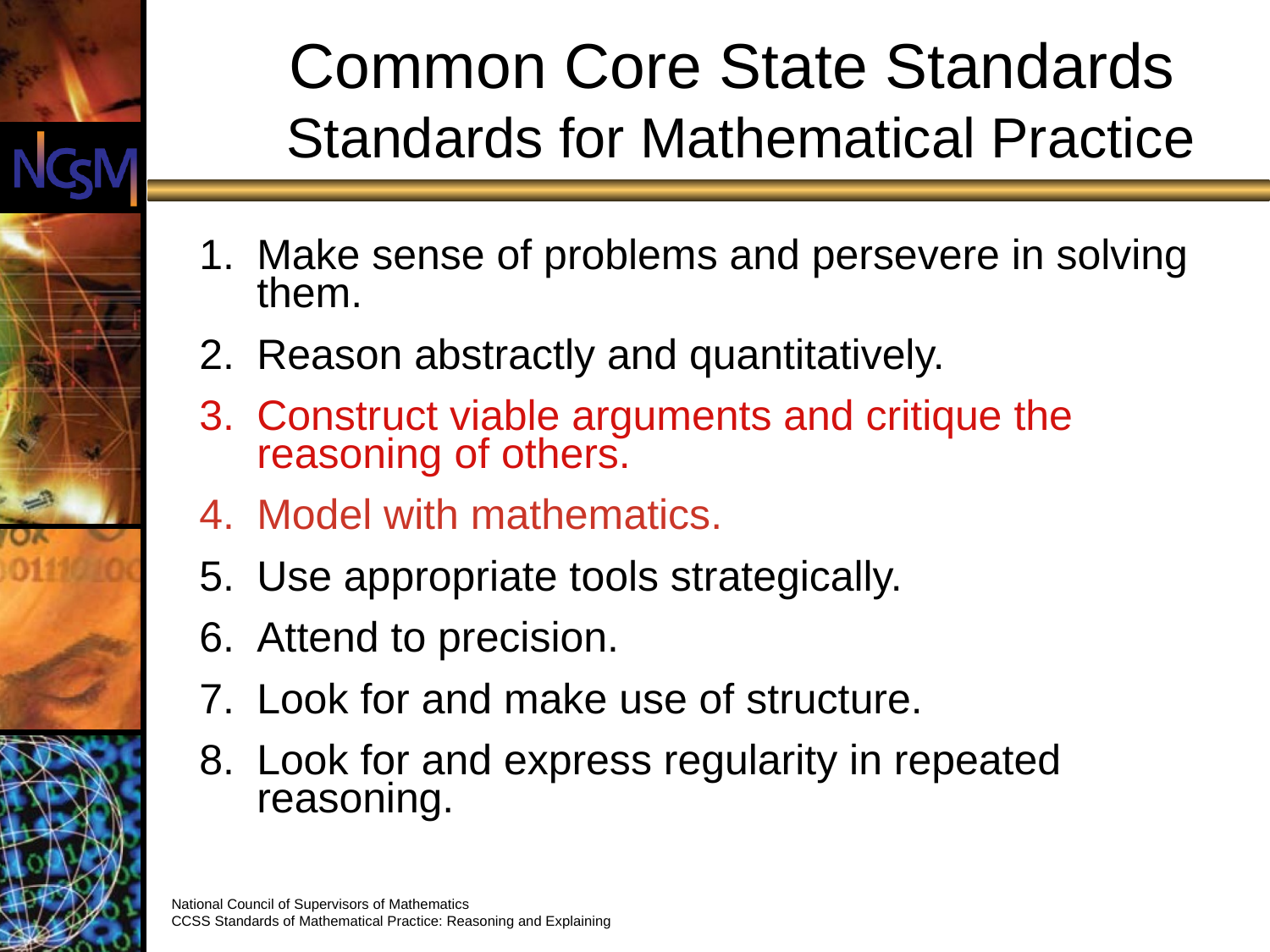

# Common Core State Standards Standards for Mathematical Practice
Make sense of problems and persevere in solving them.
Reason abstractly and quantitatively.
Construct viable arguments and critique the reasoning of others.
Model with mathematics.
Use appropriate tools strategically.
Attend to precision.
Look for and make use of structure.
Look for and express regularity in repeated reasoning.
National Council of Supervisors of Mathematics
CCSS Standards of Mathematical Practice: Reasoning and Explaining